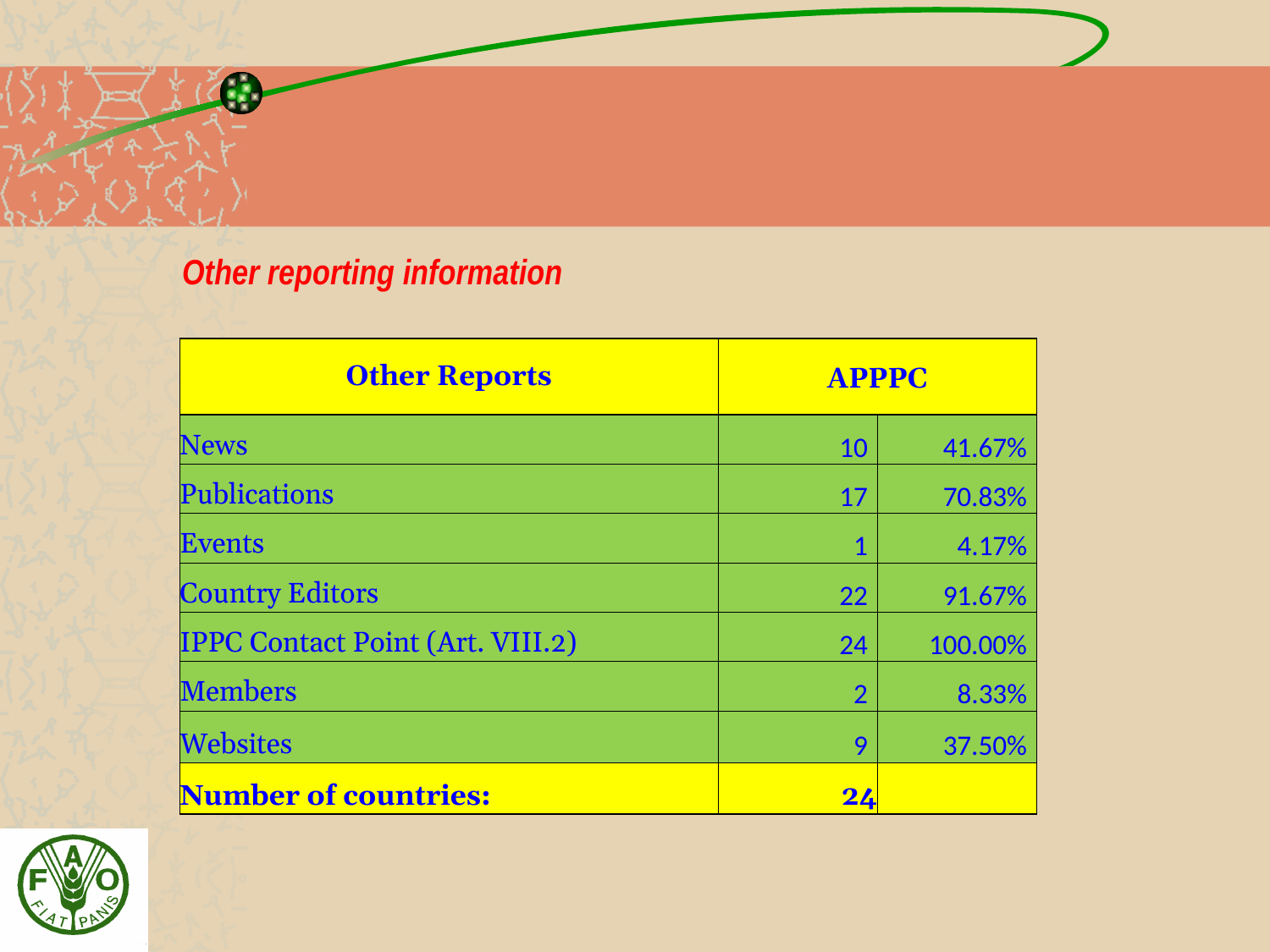

#
Other reporting information

| Other Reports | APPPC |  |
| --- | --- | --- |
| News | 10 | 41.67% |
| Publications | 17 | 70.83% |
| Events | 1 | 4.17% |
| Country Editors | 22 | 91.67% |
| IPPC Contact Point (Art. VIII.2) | 24 | 100.00% |
| Members | 2 | 8.33% |
| Websites | 9 | 37.50% |
| Number of countries: | 24 |  |